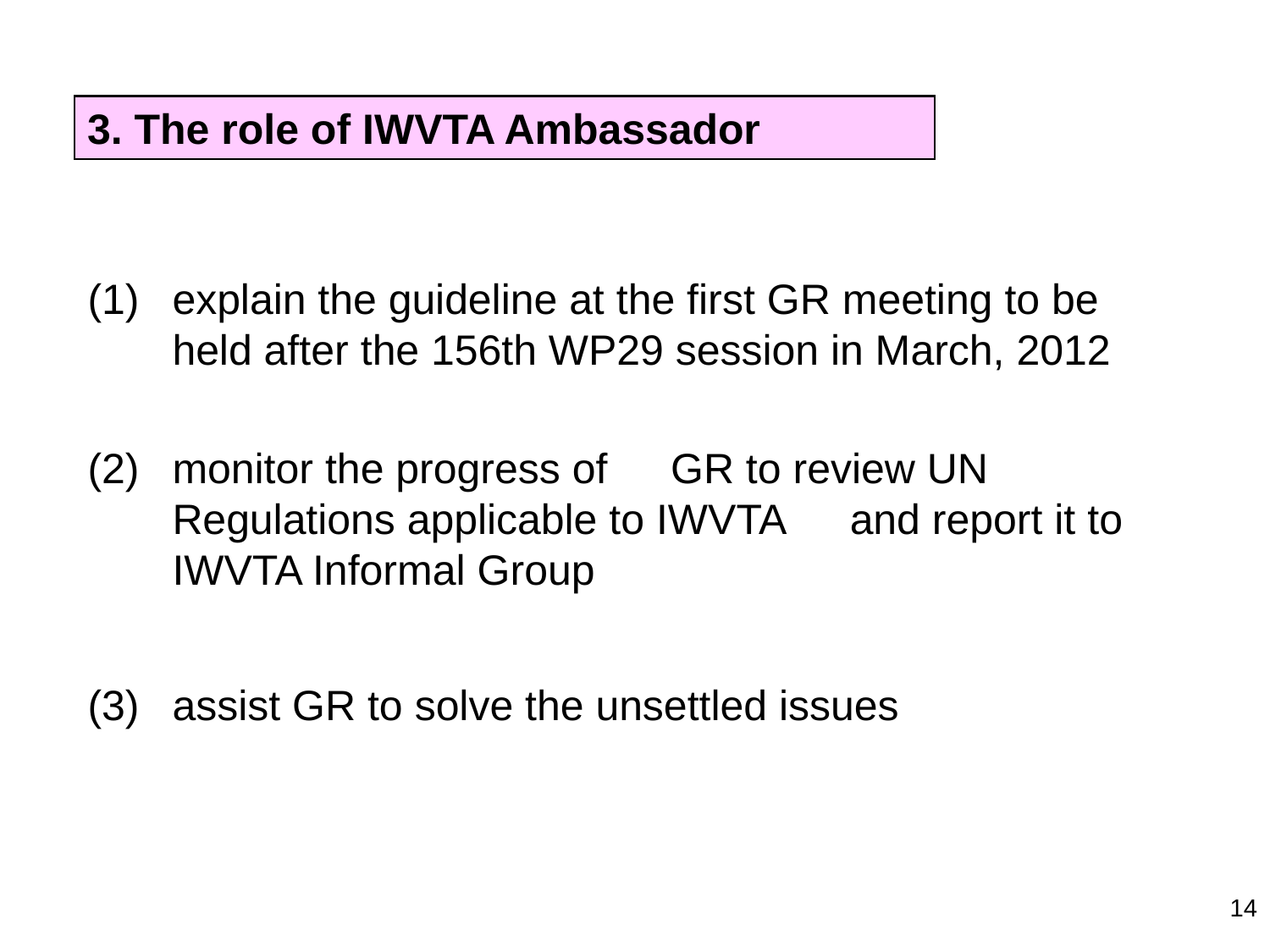

3. The role of IWVTA Ambassador
explain the guideline at the first GR meeting to be held after the 156th WP29 session in March, 2012

(2)	monitor the progress of　GR to review UN Regulations applicable to IWVTA　and report it to IWVTA Informal Group

(3)	assist GR to solve the unsettled issues

14